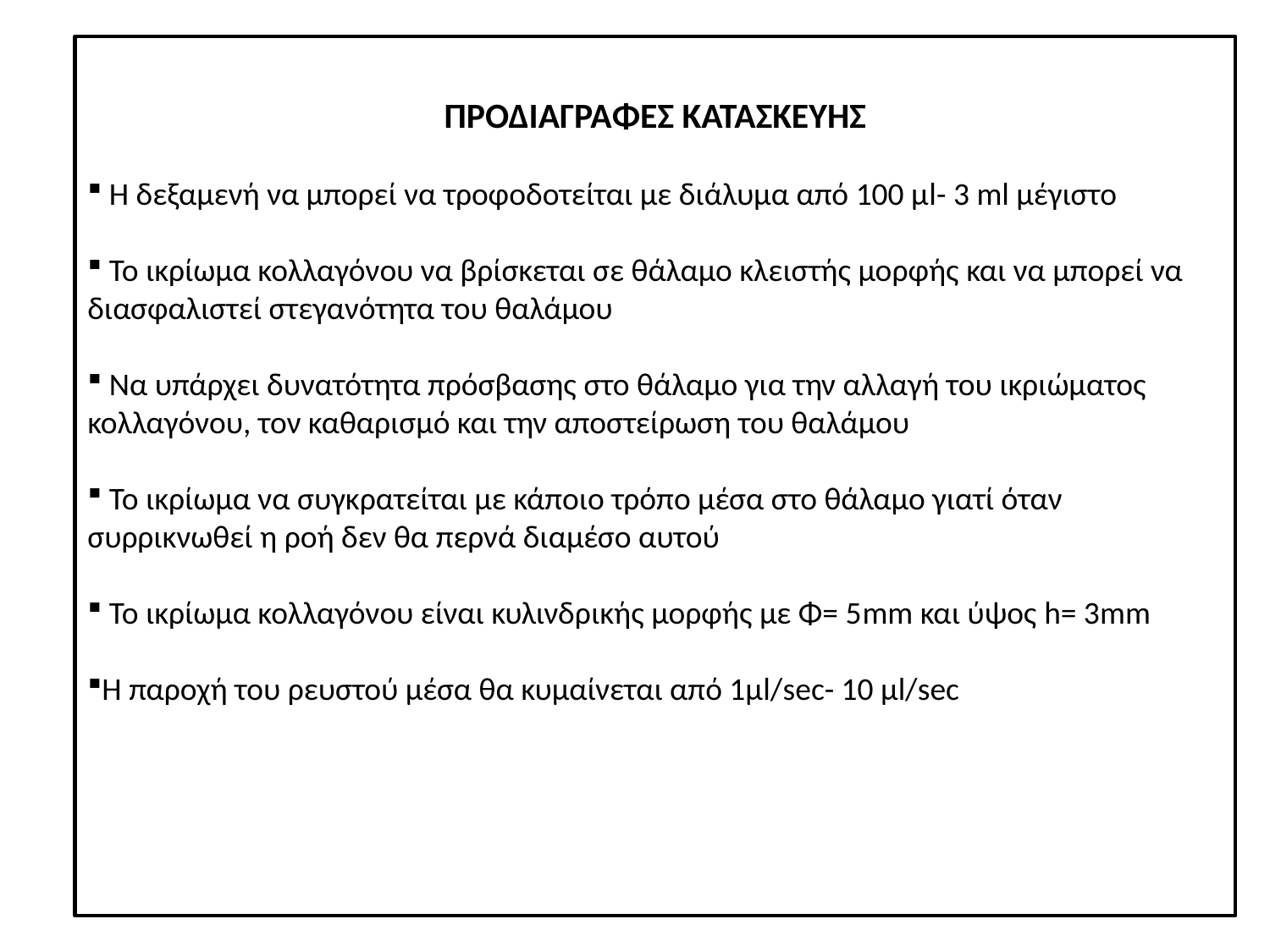

ΠΡΟΔΙΑΓΡΑΦΕΣ ΚΑΤΑΣΚΕΥΗΣ

 Η δεξαμενή να μπορεί να τροφοδοτείται με διάλυμα από 100 μl- 3 ml μέγιστο

 Το ικρίωμα κολλαγόνου να βρίσκεται σε θάλαμο κλειστής μορφής και να μπορεί να διασφαλιστεί στεγανότητα του θαλάμου

 Να υπάρχει δυνατότητα πρόσβασης στο θάλαμο για την αλλαγή του ικριώματος κολλαγόνου, τον καθαρισμό και την αποστείρωση του θαλάμου

 Το ικρίωμα να συγκρατείται με κάποιο τρόπο μέσα στο θάλαμο γιατί όταν συρρικνωθεί η ροή δεν θα περνά διαμέσο αυτού

 Το ικρίωμα κολλαγόνου είναι κυλινδρικής μορφής με Φ= 5mm και ύψος h= 3mm

H παροχή του ρευστού μέσα θα κυμαίνεται από 1μl/sec- 10 μl/sec